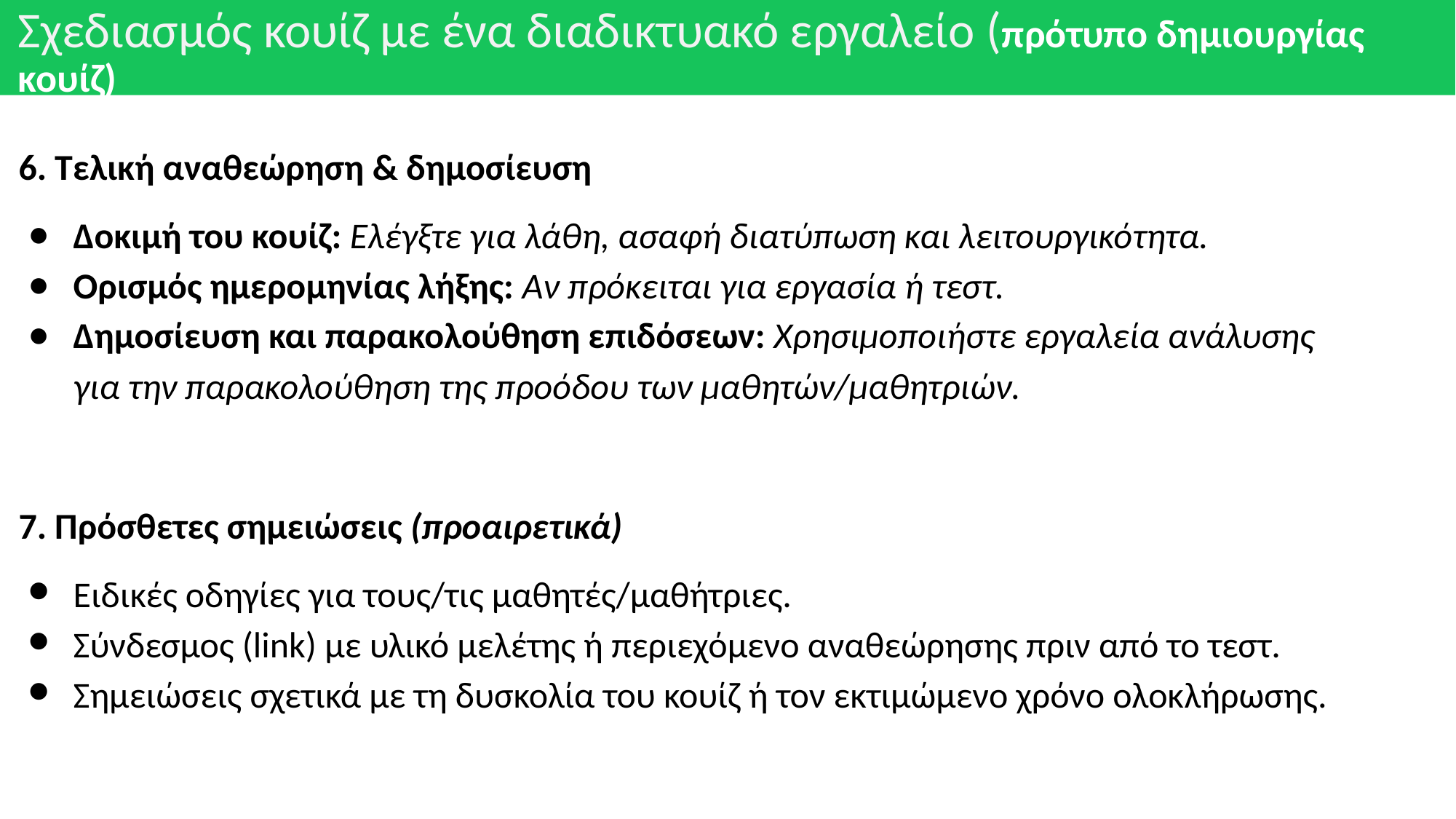

# Σχεδιασμός κουίζ με ένα διαδικτυακό εργαλείο (πρότυπο δημιουργίας κουίζ)
6. Τελική αναθεώρηση & δημοσίευση
Δοκιμή του κουίζ: Ελέγξτε για λάθη, ασαφή διατύπωση και λειτουργικότητα.
Ορισμός ημερομηνίας λήξης: Αν πρόκειται για εργασία ή τεστ.
Δημοσίευση και παρακολούθηση επιδόσεων: Χρησιμοποιήστε εργαλεία ανάλυσης για την παρακολούθηση της προόδου των μαθητών/μαθητριών.

7. Πρόσθετες σημειώσεις (προαιρετικά)
Ειδικές οδηγίες για τους/τις μαθητές/μαθήτριες.
Σύνδεσμος (link) με υλικό μελέτης ή περιεχόμενο αναθεώρησης πριν από το τεστ.
Σημειώσεις σχετικά με τη δυσκολία του κουίζ ή τον εκτιμώμενο χρόνο ολοκλήρωσης.